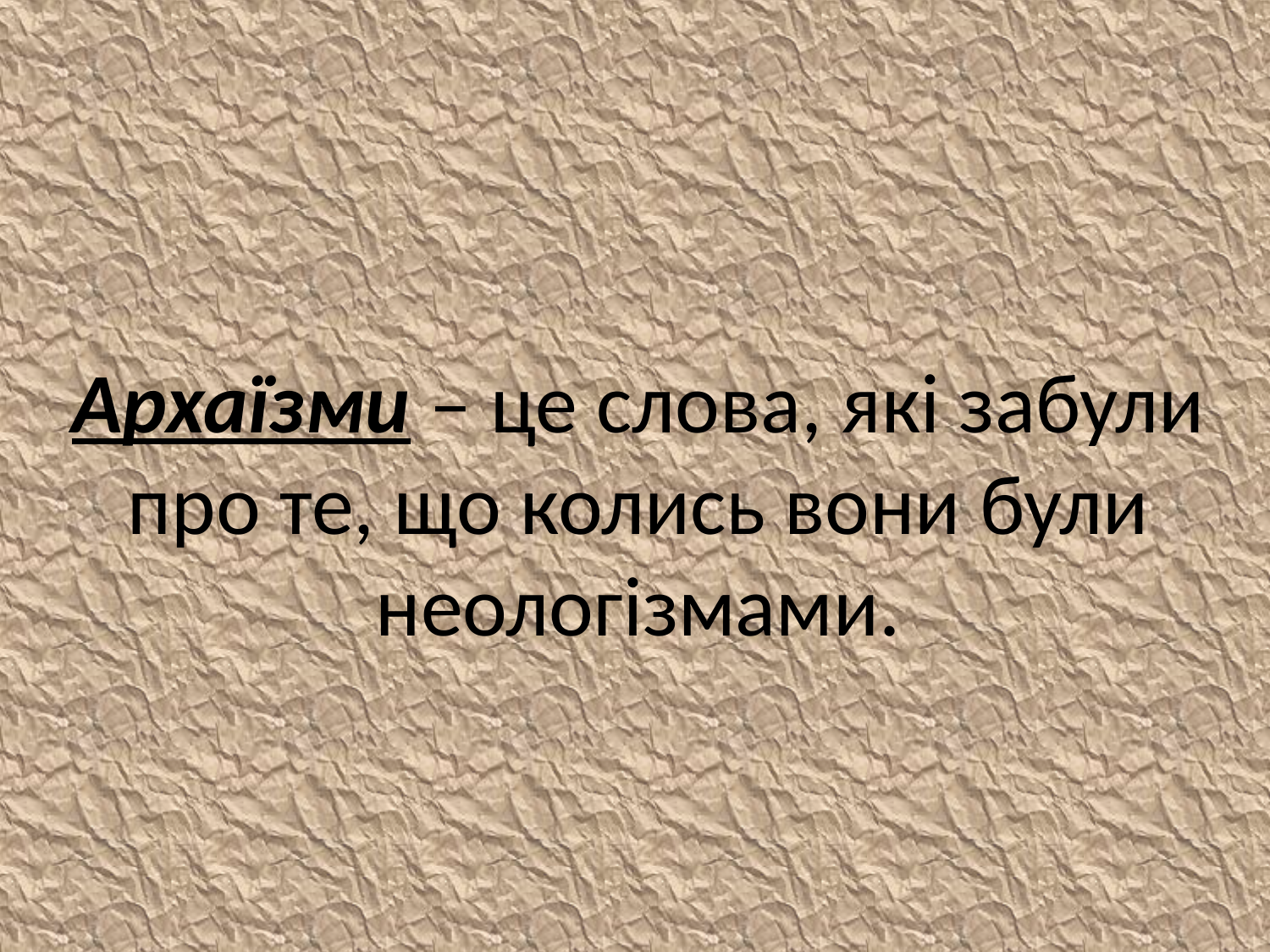

# Архаїзми – це слова, які забули про те, що колись вони були неологізмами.